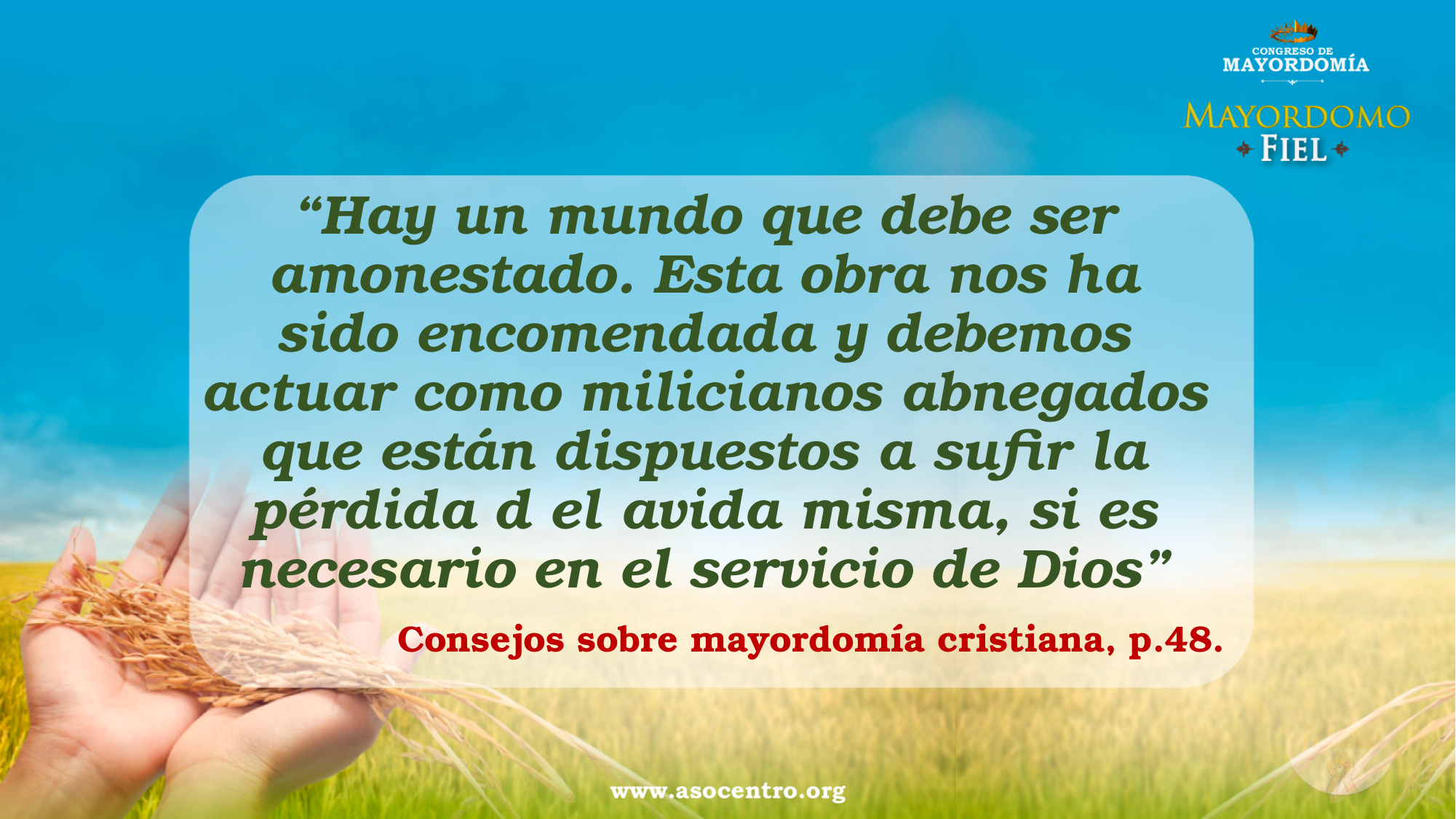

“Hay un mundo que debe ser amonestado. Esta obra nos ha sido encomendada y debemos actuar como milicianos abnegados que están dispuestos a sufir la pérdida d el avida misma, si es necesario en el servicio de Dios”
Consejos sobre mayordomía cristiana, p.48.